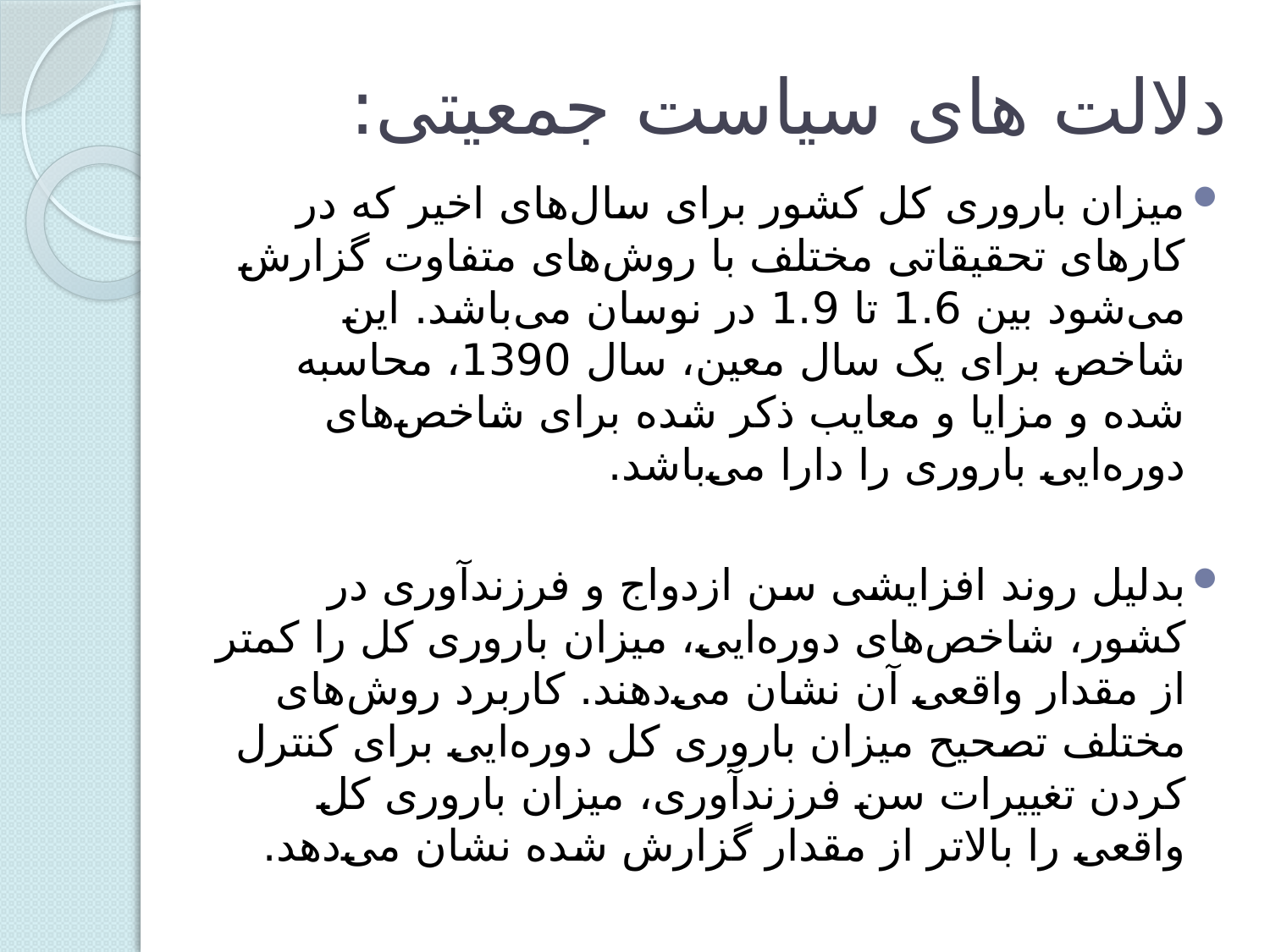

# دلالت های سیاست جمعیتی:
میزان باروری کل کشور برای سال‌های اخیر که در کارهای تحقیقاتی مختلف با روش‌های متفاوت گزارش می‌شود بین 1.6 تا 1.9 در نوسان می‌باشد. این شاخص برای یک سال معین، سال 1390، محاسبه شده و مزایا و معایب ذکر شده برای شاخص‌های دوره‌ایی باروری را دارا می‌باشد.

بدلیل روند افزایشی سن ازدواج و فرزندآوری در کشور، شاخص‌های دوره‌ایی، میزان باروری کل را کمتر از مقدار واقعی آن نشان می‌دهند. کاربرد روش‌های مختلف تصحیح میزان باروری کل دوره‌ایی برای کنترل کردن تغییرات سن فرزندآوری، میزان باروری کل واقعی را بالاتر از مقدار گزارش شده نشان می‌دهد.